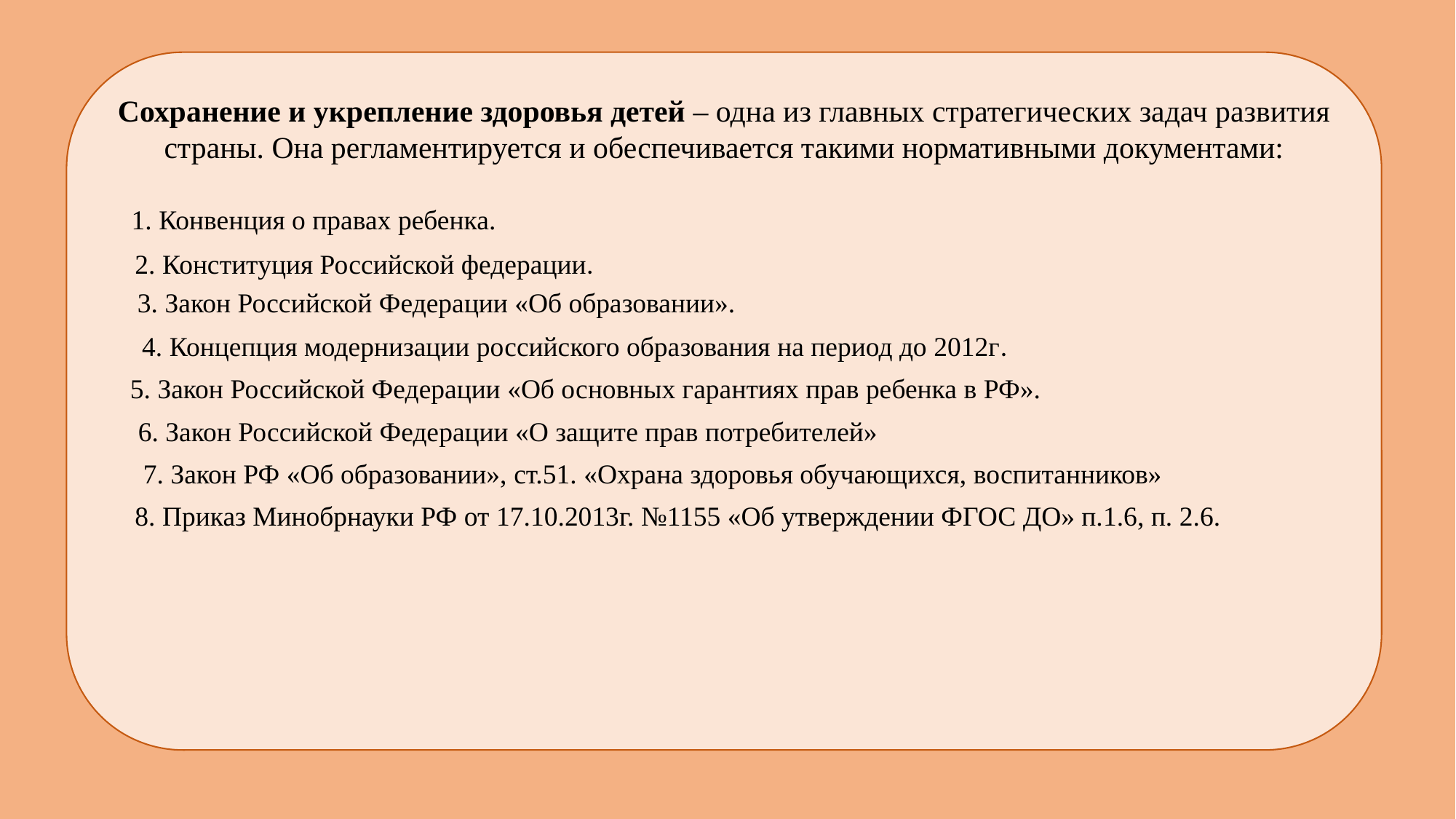

Сохранение и укрепление здоровья детей – одна из главных стратегических задач развития страны. Она регламентируется и обеспечивается такими нормативными документами:

1. Конвенция о правах ребенка.
2. Конституция Российской федерации.

3. Закон Российской Федерации «Об образовании».
4. Концепция модернизации российского образования на период до 2012г.

5. Закон Российской Федерации «Об основных гарантиях прав ребенка в РФ».

6. Закон Российской Федерации «О защите прав потребителей»

7. Закон РФ «Об образовании», ст.51. «Охрана здоровья обучающихся, воспитанников»

8. Приказ Минобрнауки РФ от 17.10.2013г. №1155 «Об утверждении ФГОС ДО» п.1.6, п. 2.6.